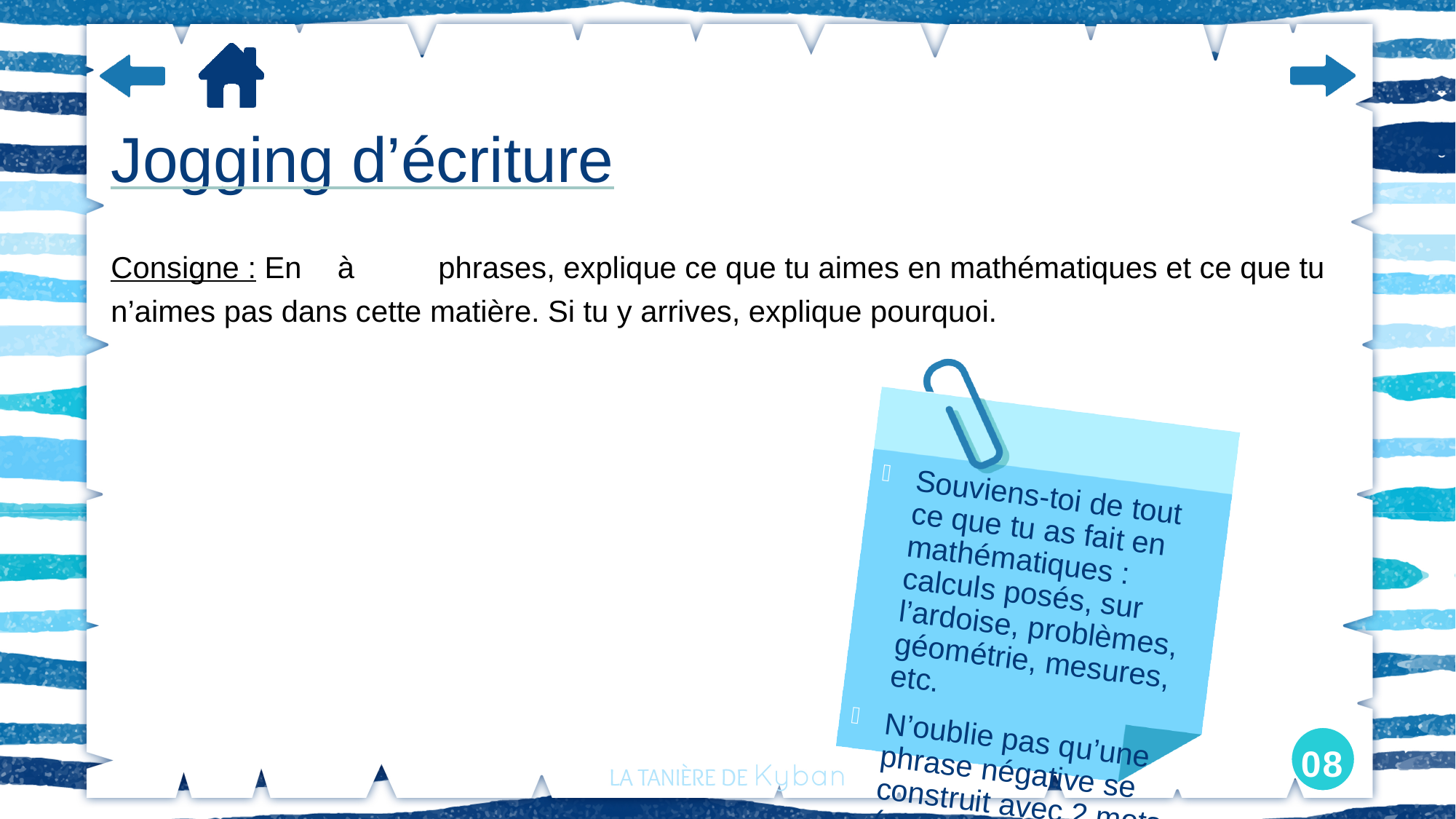

# Jogging d’écriture
Consigne : En	 à 	phrases, explique ce que tu aimes en mathématiques et ce que tu n’aimes pas dans cette matière. Si tu y arrives, explique pourquoi.
Souviens-toi de tout ce que tu as fait en mathématiques : calculs posés, sur l’ardoise, problèmes, géométrie, mesures, etc.
N’oublie pas qu’une phrase négative se construit avec 2 mots (mots lunettes : ne….pas).
08